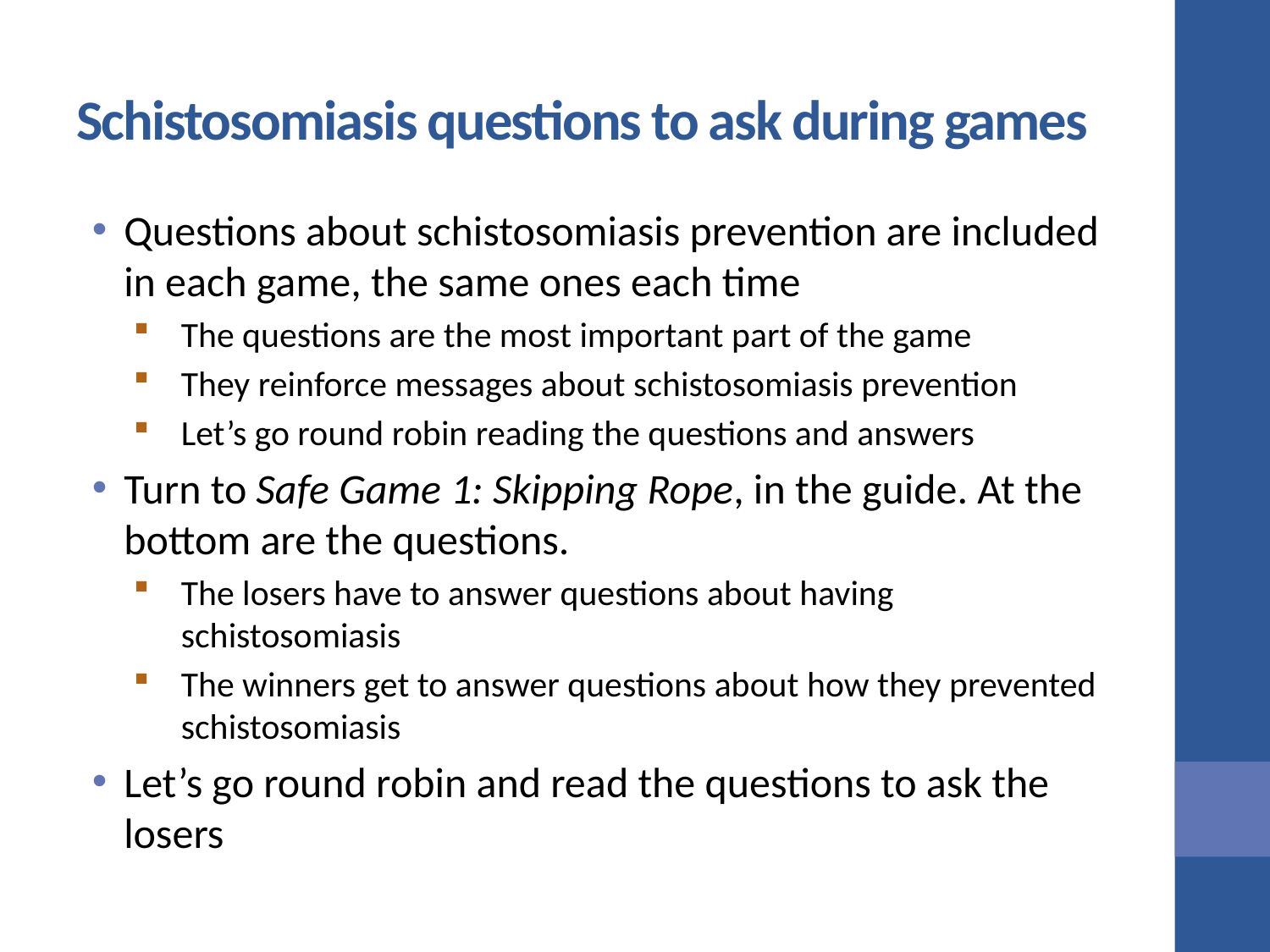

# Schistosomiasis questions to ask during games
Questions about schistosomiasis prevention are included in each game, the same ones each time
The questions are the most important part of the game
They reinforce messages about schistosomiasis prevention
Let’s go round robin reading the questions and answers
Turn to Safe Game 1: Skipping Rope, in the guide. At the bottom are the questions.
The losers have to answer questions about having schistosomiasis
The winners get to answer questions about how they prevented schistosomiasis
Let’s go round robin and read the questions to ask the losers